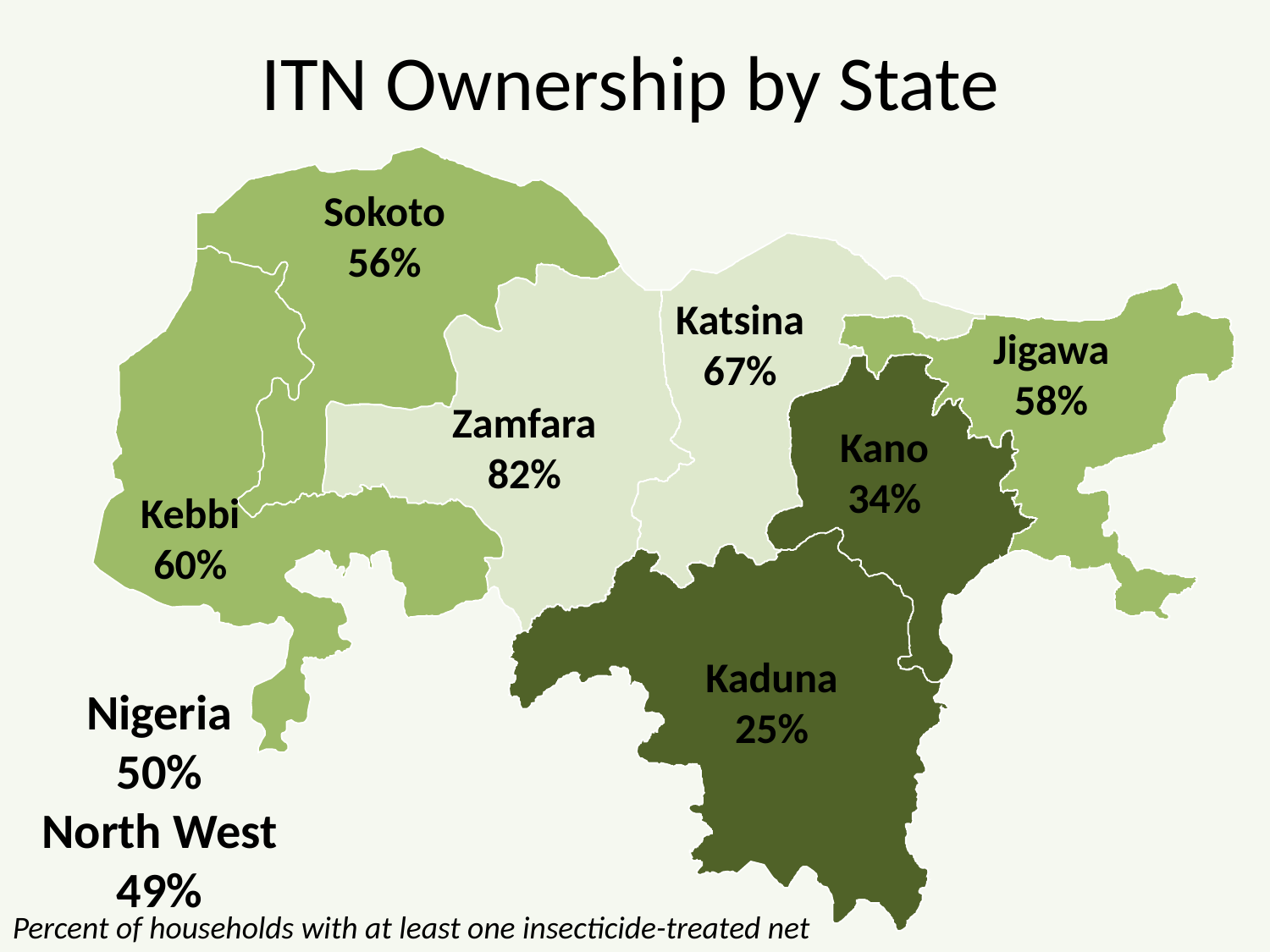

# ITN Ownership by State

Sokoto
56%
Katsina
67%
Jigawa
58%
Zamfara
82%
Kano
34%
Kebbi
60%
Kaduna
25%
Nigeria
50%
North West
49%
Percent of households with at least one insecticide-treated net